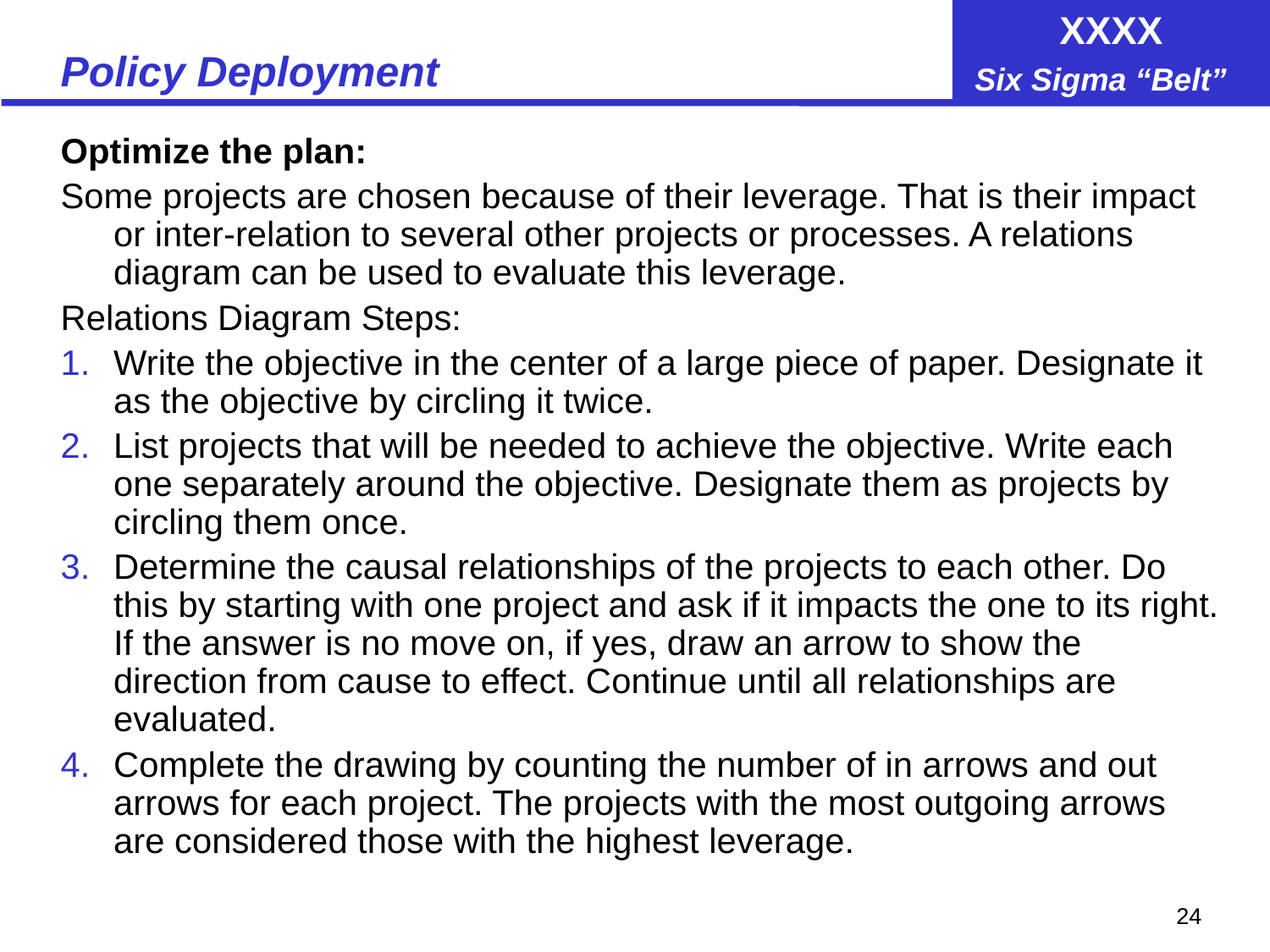

# Policy Deployment
Optimize the plan:
Some projects are chosen because of their leverage. That is their impact or inter-relation to several other projects or processes. A relations diagram can be used to evaluate this leverage.
Relations Diagram Steps:
Write the objective in the center of a large piece of paper. Designate it as the objective by circling it twice.
List projects that will be needed to achieve the objective. Write each one separately around the objective. Designate them as projects by circling them once.
Determine the causal relationships of the projects to each other. Do this by starting with one project and ask if it impacts the one to its right. If the answer is no move on, if yes, draw an arrow to show the direction from cause to effect. Continue until all relationships are evaluated.
Complete the drawing by counting the number of in arrows and out arrows for each project. The projects with the most outgoing arrows are considered those with the highest leverage.